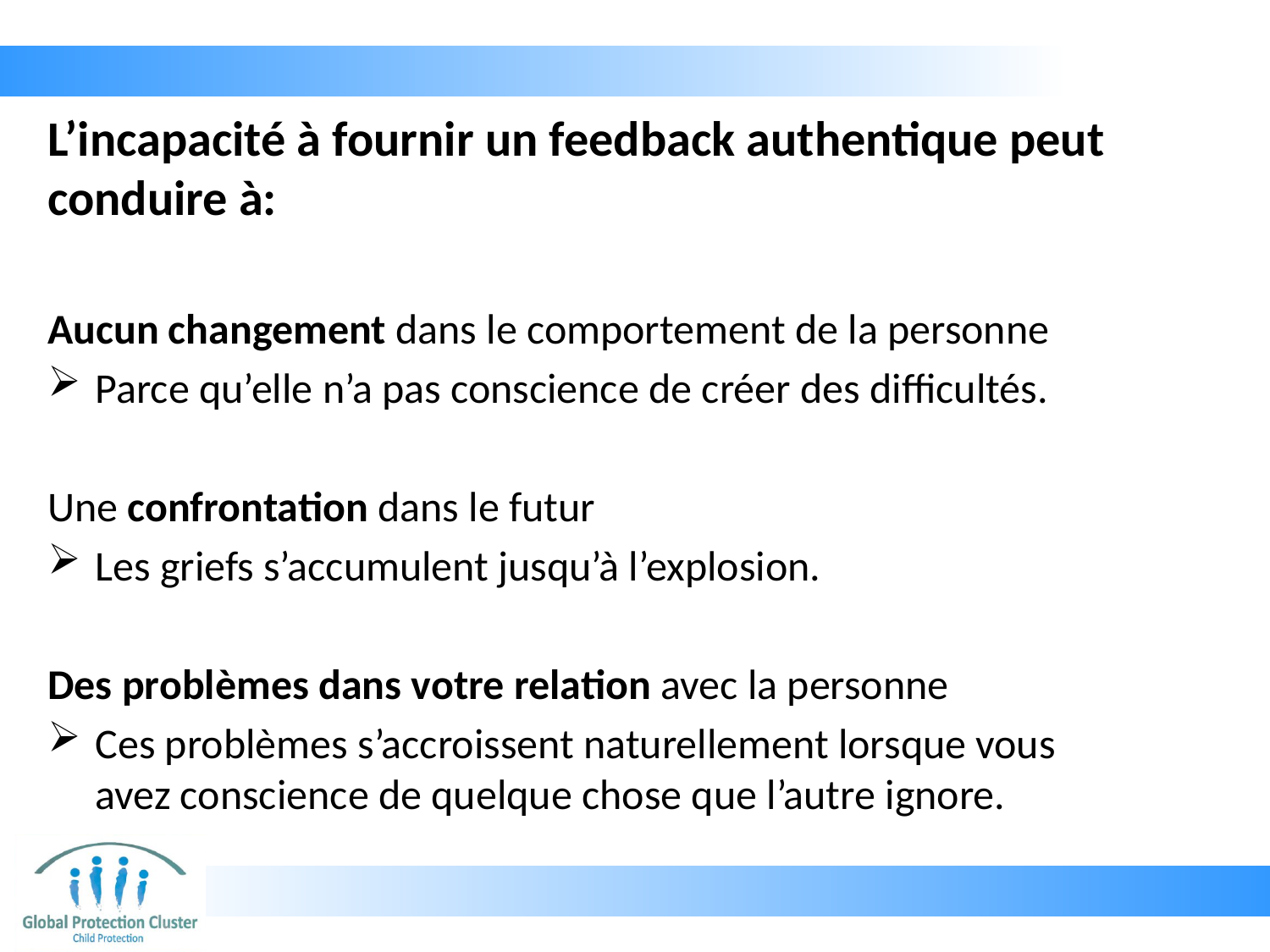

# L’incapacité à fournir un feedback authentique peut conduire à:

Aucun changement dans le comportement de la personne
Parce qu’elle n’a pas conscience de créer des difficultés.

Une confrontation dans le futur
Les griefs s’accumulent jusqu’à l’explosion.

Des problèmes dans votre relation avec la personne
Ces problèmes s’accroissent naturellement lorsque vous avez conscience de quelque chose que l’autre ignore.